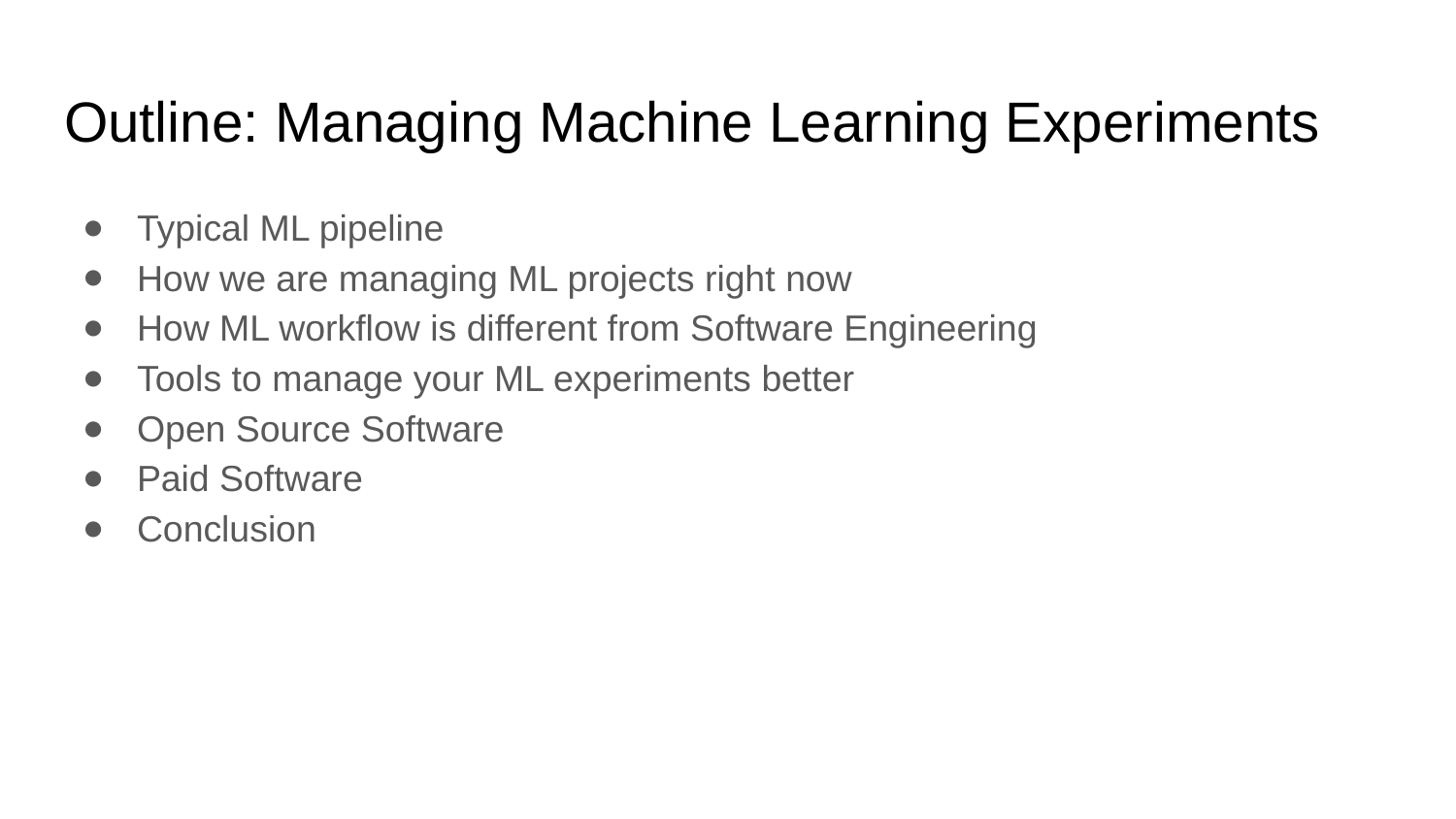

# Outline: Managing Machine Learning Experiments
Typical ML pipeline
How we are managing ML projects right now
How ML workflow is different from Software Engineering
Tools to manage your ML experiments better
Open Source Software
Paid Software
Conclusion